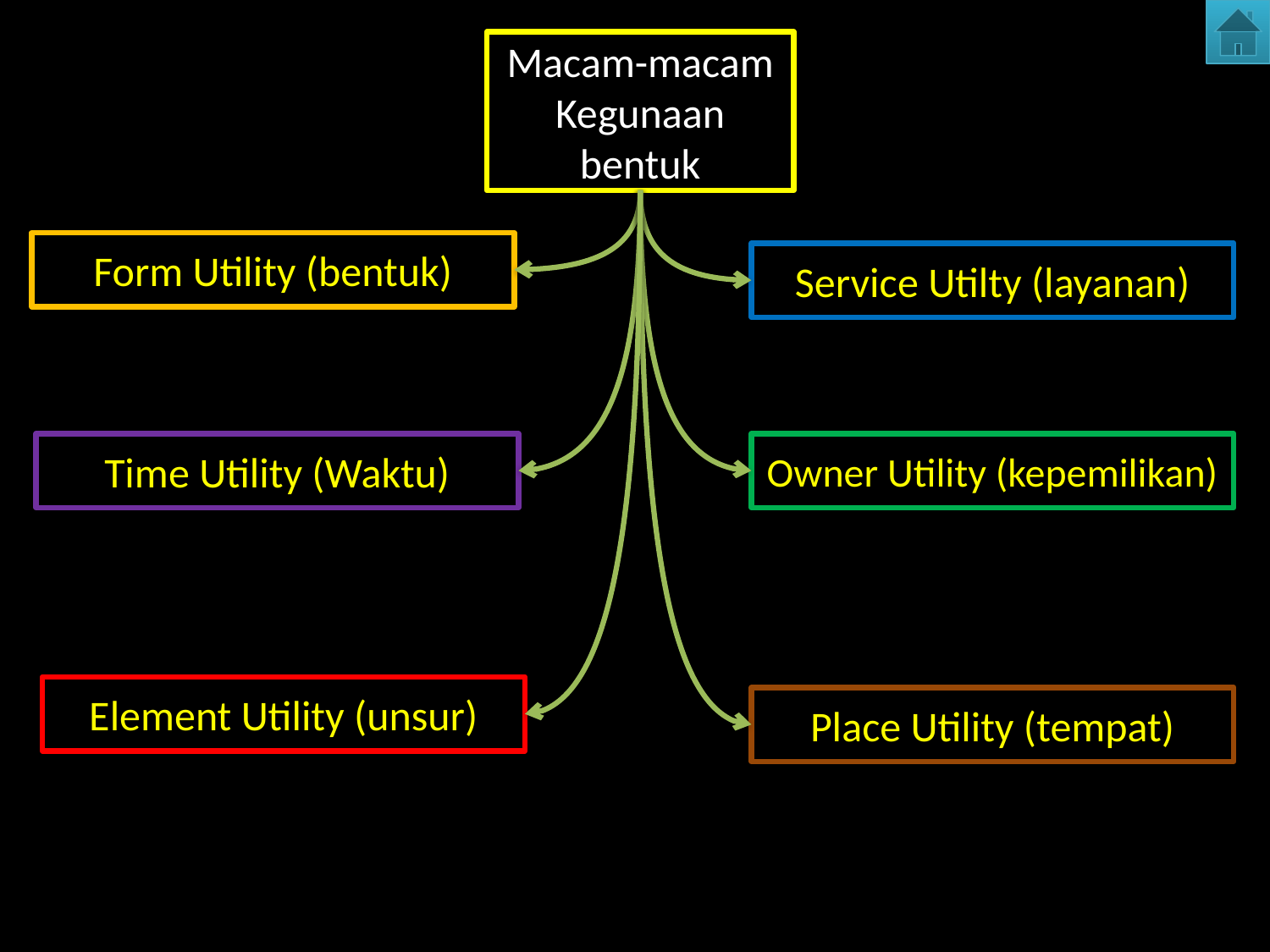

Macam-macam Kegunaan bentuk
Form Utility (bentuk)
Service Utilty (layanan)
Time Utility (Waktu)
Owner Utility (kepemilikan)
Element Utility (unsur)
Place Utility (tempat)